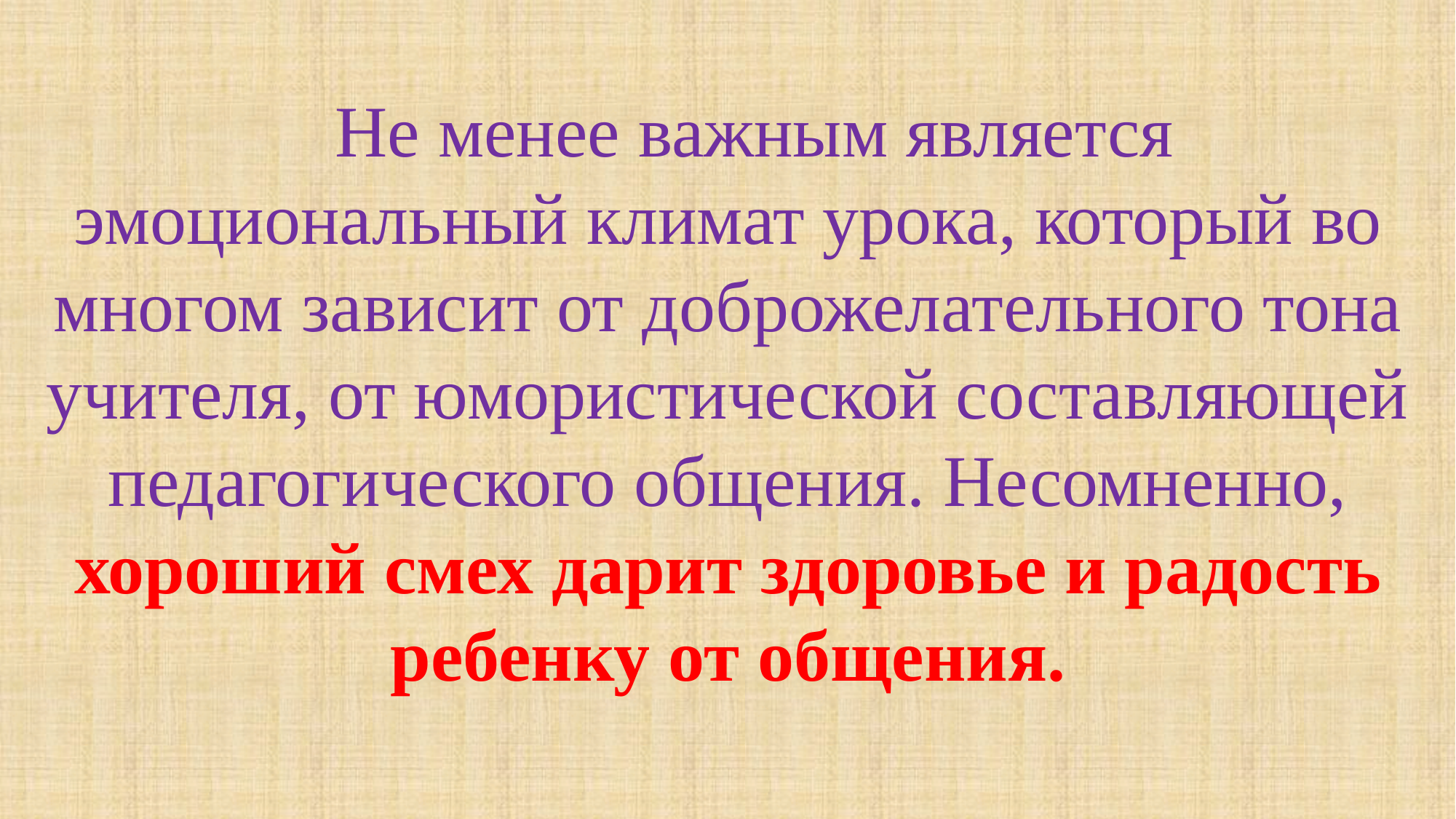

Не менее важным является эмоциональный климат урока, который во многом зависит от доброжелательного тона учителя, от юмористической составляющей педагогического общения. Несомненно, хороший смех дарит здоровье и радость ребенку от общения.